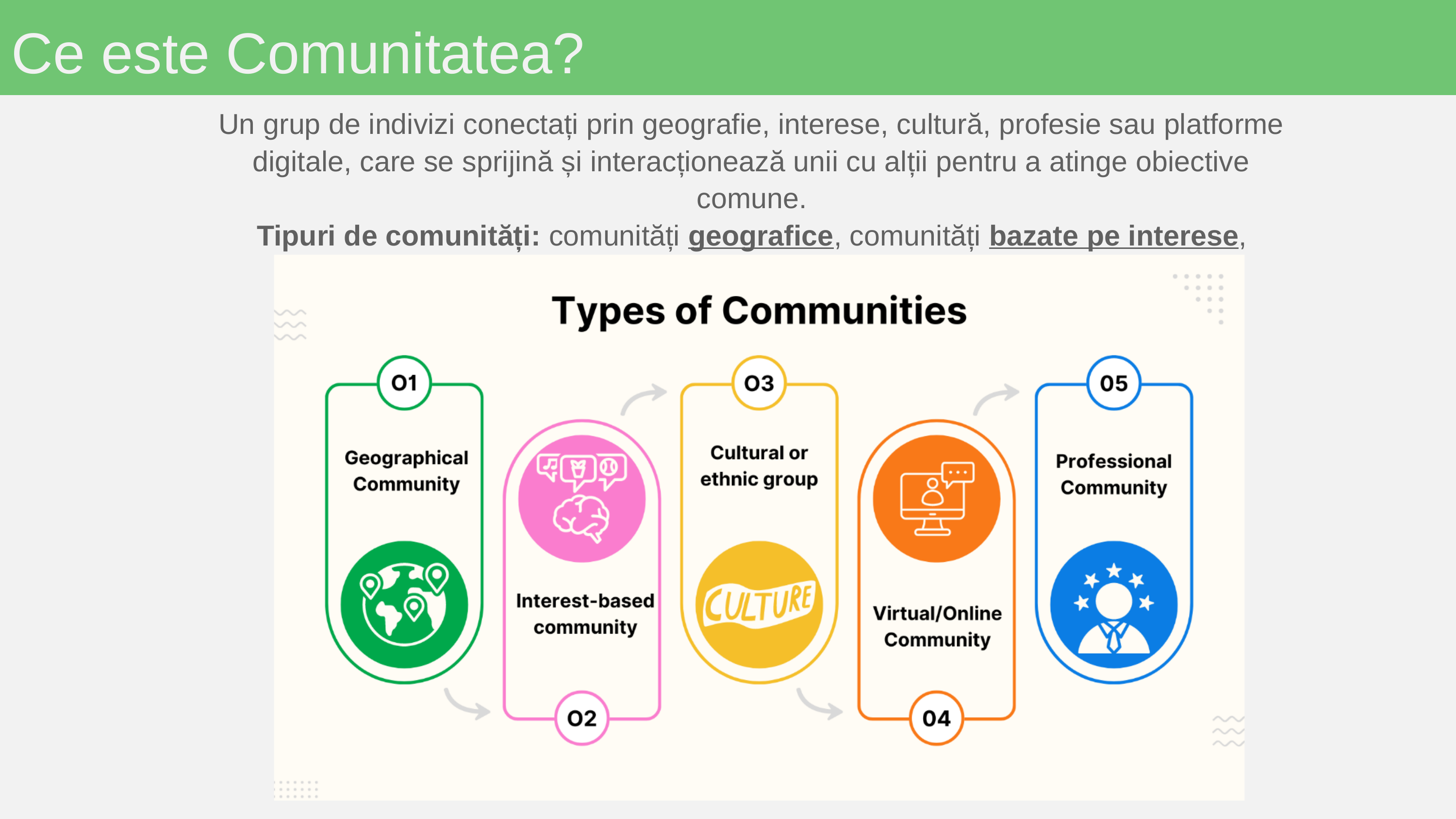

Ce este Comunitatea?
Un grup de indivizi conectați prin geografie, interese, cultură, profesie sau platforme digitale, care se sprijină și interacționează unii cu alții pentru a atinge obiective comune.
Tipuri de comunități: comunități geografice, comunități bazate pe interese, comunități etnice sau culturale, comunități virtuale/online și comunități profesionale.